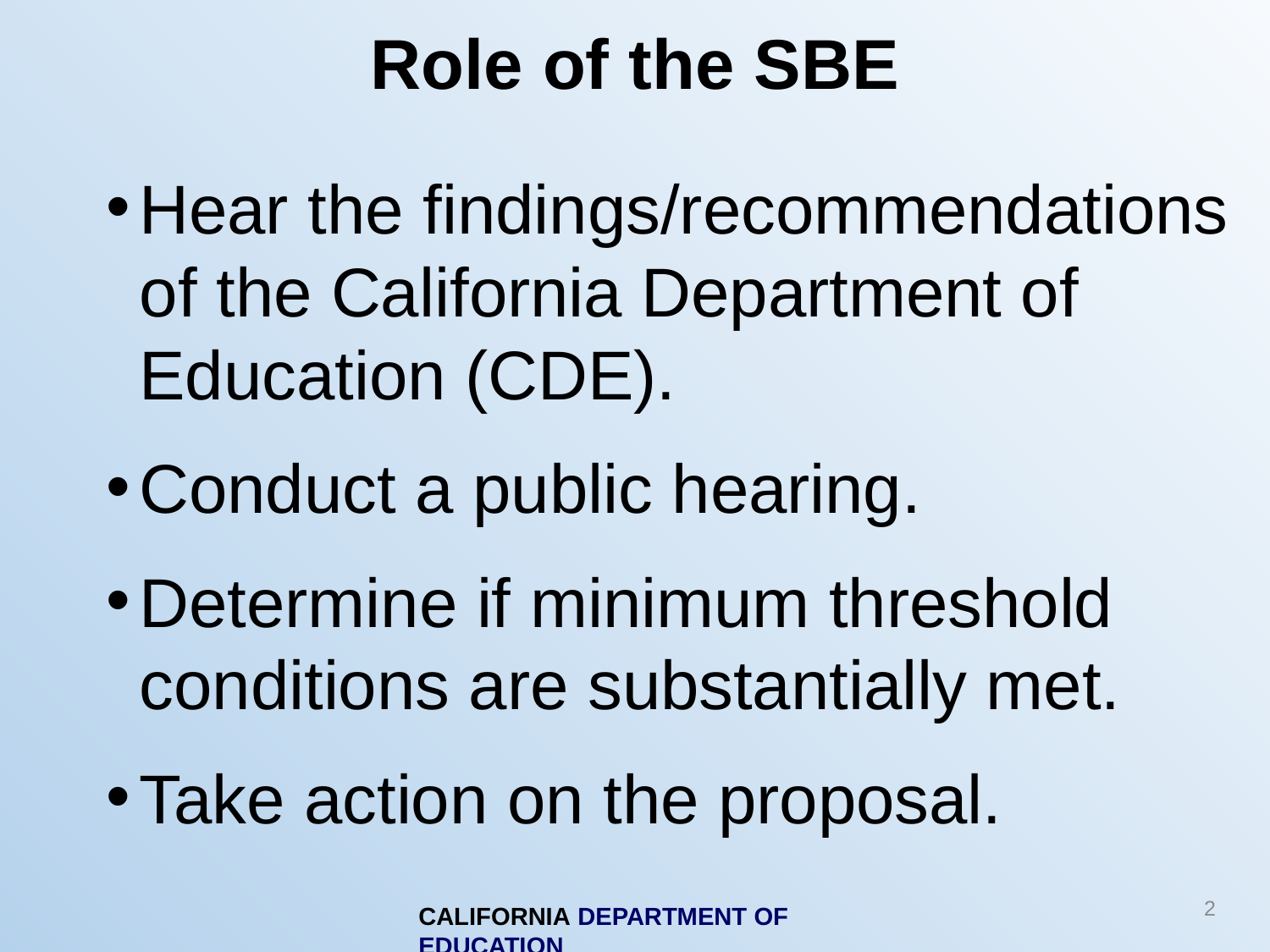

# Role of the SBE
Hear the findings/recommendations of the California Department of Education (CDE).
Conduct a public hearing.
Determine if minimum threshold conditions are substantially met.
Take action on the proposal.
2